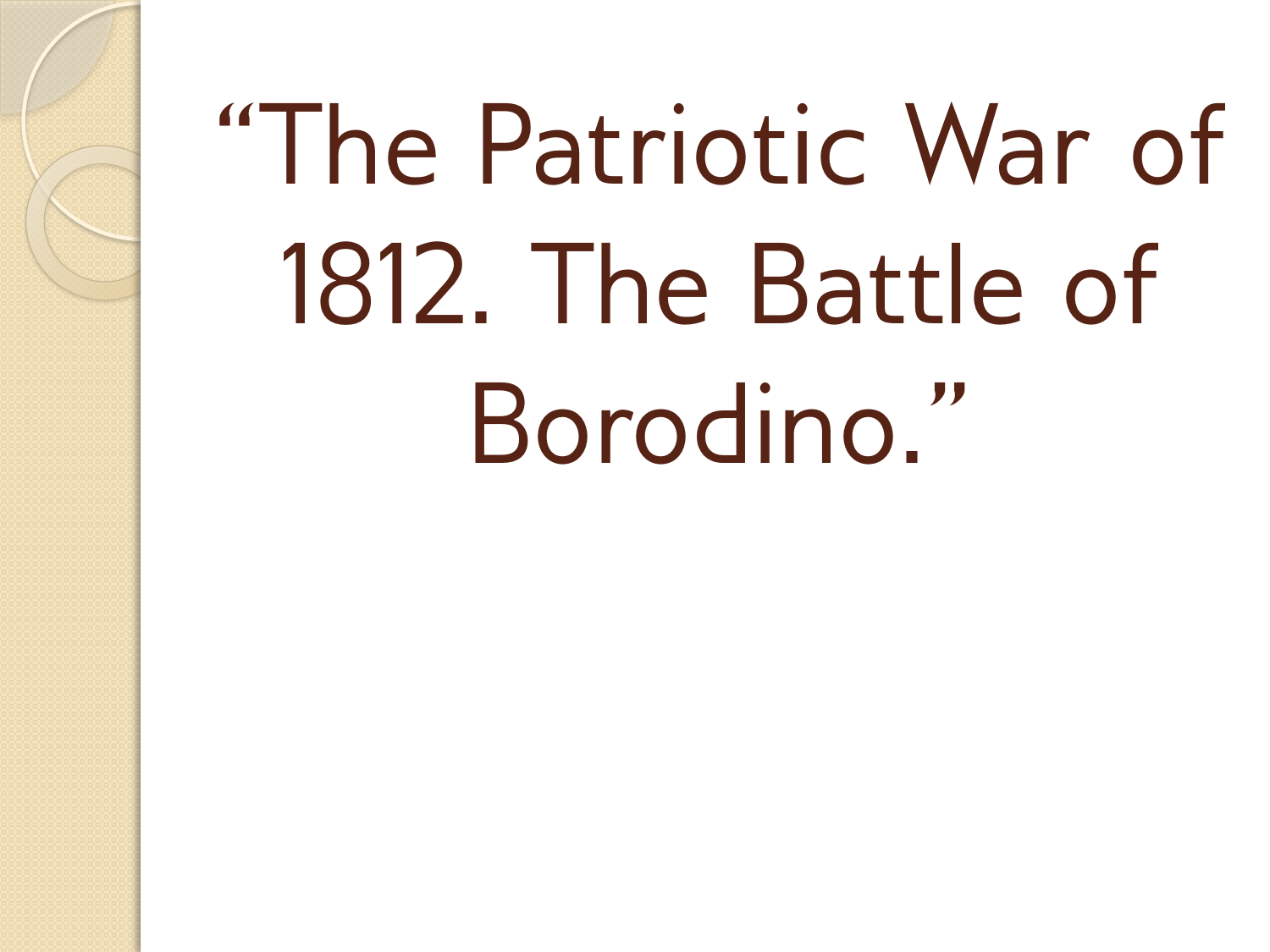

# “The Patriotic War of 1812. The Battle of Borodino.”